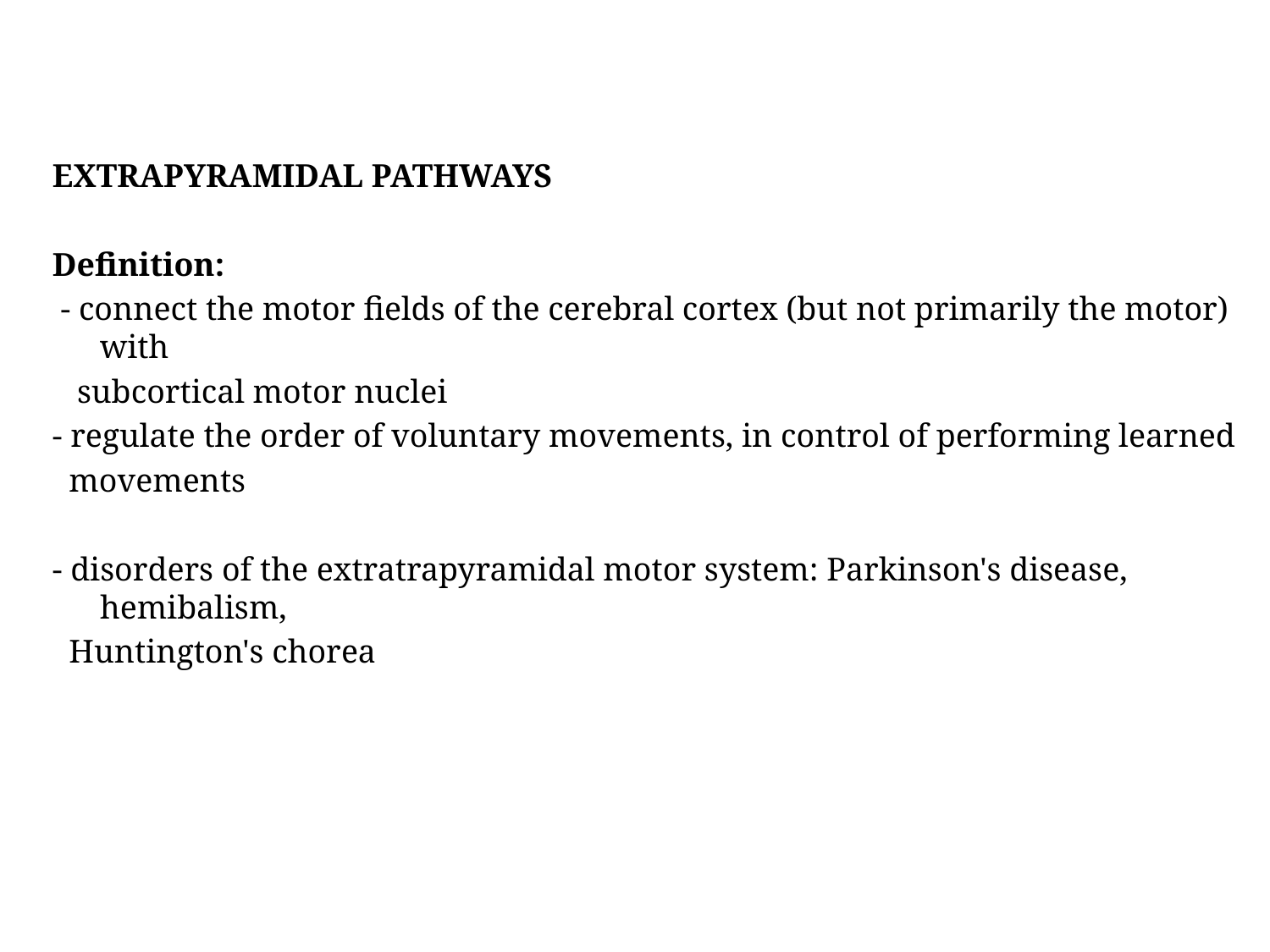

EXTRAPYRAMIDAL PATHWAYS

Definition:
 - connect the motor fields of the cerebral cortex (but not primarily the motor) with
   subcortical motor nuclei
- regulate the order of voluntary movements, in control of performing learned
  movements

- disorders of the extratrapyramidal motor system: Parkinson's disease,   hemibalism,
  Huntington's chorea